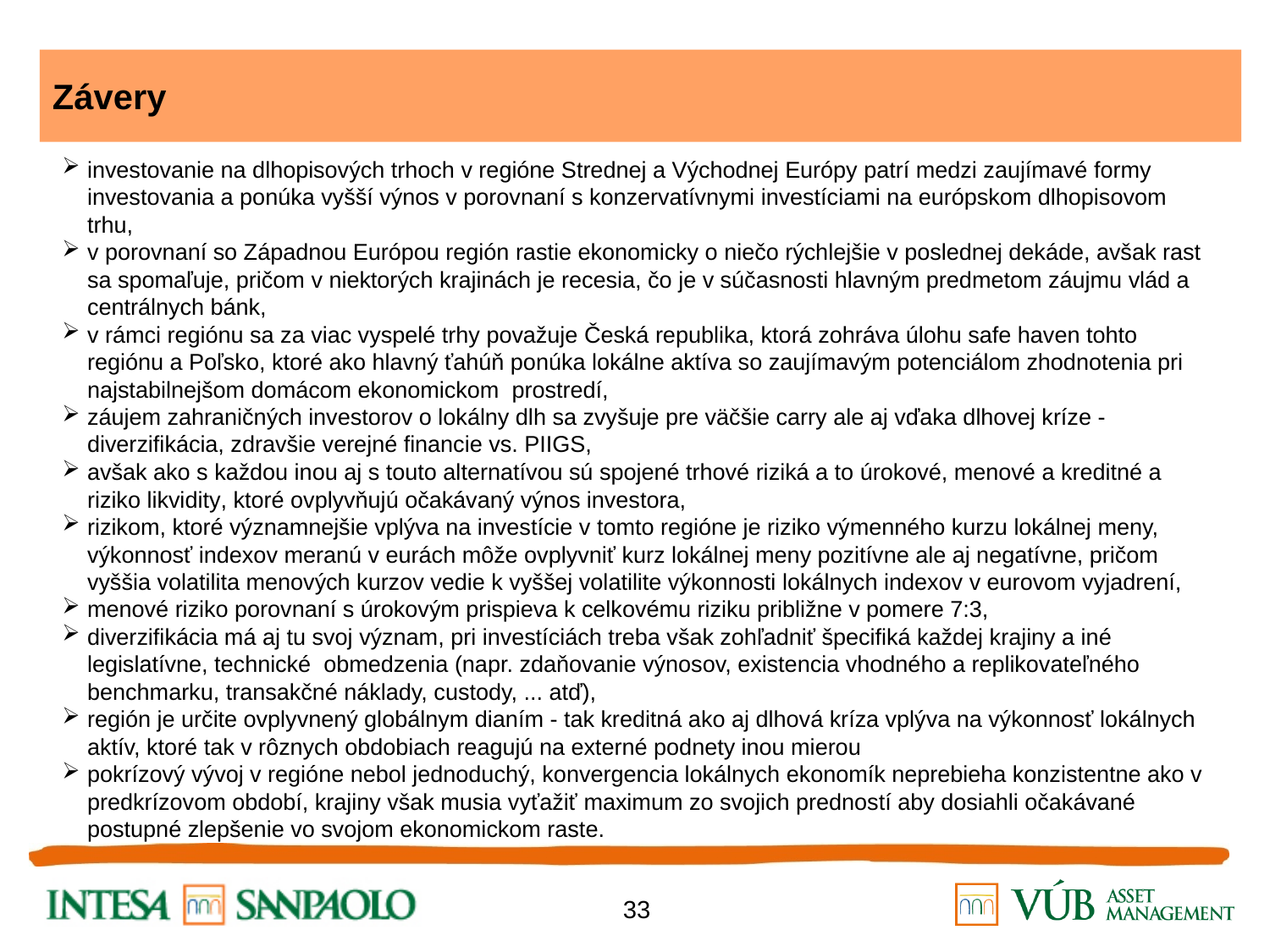

Závery
investovanie na dlhopisových trhoch v regióne Strednej a Východnej Európy patrí medzi zaujímavé formy investovania a ponúka vyšší výnos v porovnaní s konzervatívnymi investíciami na európskom dlhopisovom  trhu,
v porovnaní so Západnou Európou región rastie ekonomicky o niečo rýchlejšie v poslednej dekáde, avšak rast sa spomaľuje, pričom v niektorých krajinách je recesia, čo je v súčasnosti hlavným predmetom záujmu vlád a centrálnych bánk,
v rámci regiónu sa za viac vyspelé trhy považuje Česká republika, ktorá zohráva úlohu safe haven tohto regiónu a Poľsko, ktoré ako hlavný ťahúň ponúka lokálne aktíva so zaujímavým potenciálom zhodnotenia pri najstabilnejšom domácom ekonomickom  prostredí,
záujem zahraničných investorov o lokálny dlh sa zvyšuje pre väčšie carry ale aj vďaka dlhovej kríze -diverzifikácia, zdravšie verejné financie vs. PIIGS,
avšak ako s každou inou aj s touto alternatívou sú spojené trhové riziká a to úrokové, menové a kreditné a riziko likvidity, ktoré ovplyvňujú očakávaný výnos investora,
rizikom, ktoré významnejšie vplýva na investície v tomto regióne je riziko výmenného kurzu lokálnej meny, výkonnosť indexov meranú v eurách môže ovplyvniť kurz lokálnej meny pozitívne ale aj negatívne, pričom vyššia volatilita menových kurzov vedie k vyššej volatilite výkonnosti lokálnych indexov v eurovom vyjadrení,
menové riziko porovnaní s úrokovým prispieva k celkovému riziku približne v pomere 7:3,
diverzifikácia má aj tu svoj význam, pri investíciách treba však zohľadniť špecifiká každej krajiny a iné legislatívne, technické  obmedzenia (napr. zdaňovanie výnosov, existencia vhodného a replikovateľného benchmarku, transakčné náklady, custody, ... atď),
región je určite ovplyvnený globálnym dianím - tak kreditná ako aj dlhová kríza vplýva na výkonnosť lokálnych aktív, ktoré tak v rôznych obdobiach reagujú na externé podnety inou mierou
pokrízový vývoj v regióne nebol jednoduchý, konvergencia lokálnych ekonomík neprebieha konzistentne ako v predkrízovom období, krajiny však musia vyťažiť maximum zo svojich predností aby dosiahli očakávané postupné zlepšenie vo svojom ekonomickom raste.

33